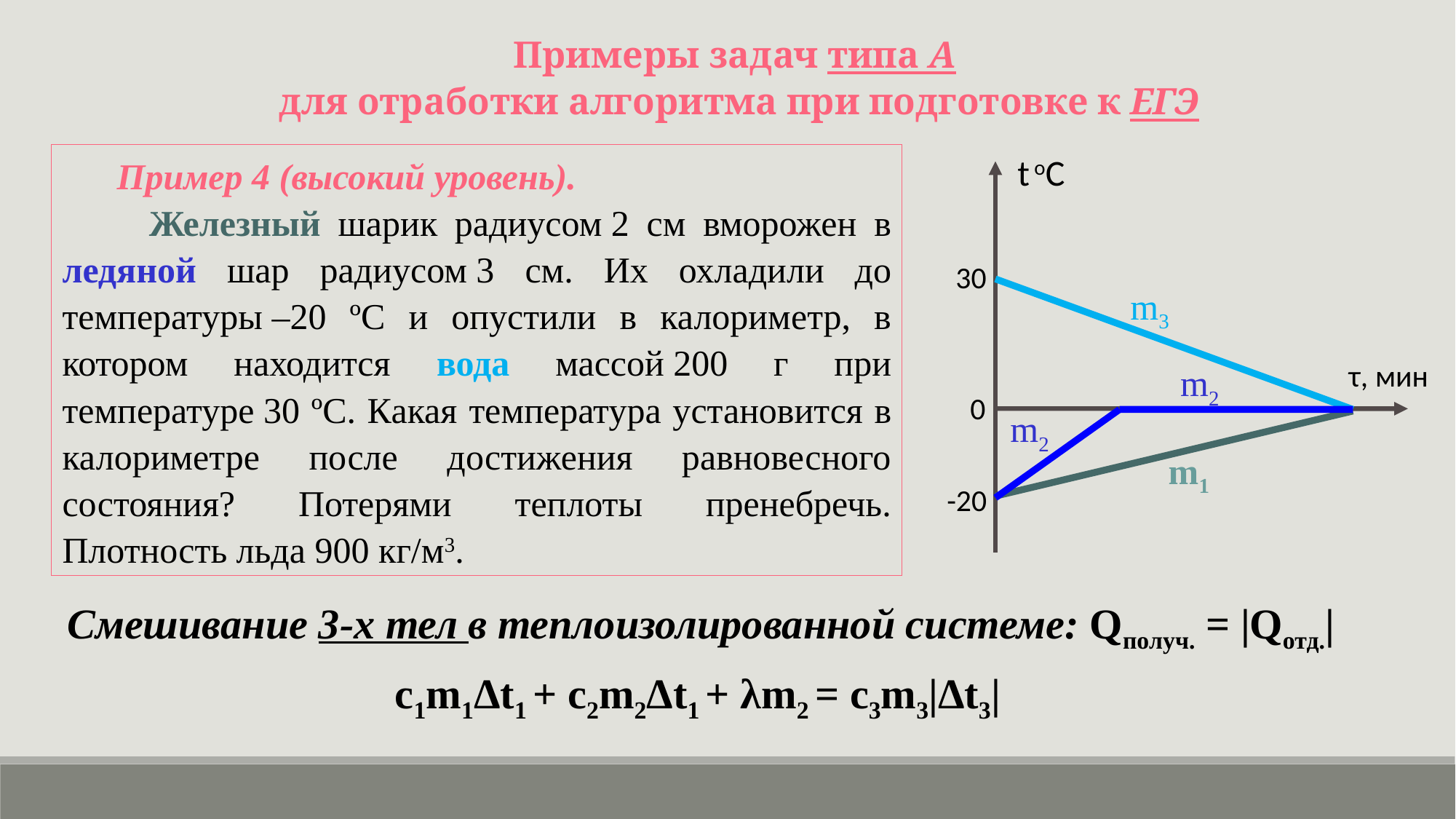

Примеры задач типа А
для отработки алгоритма при подготовке к ЕГЭ
      Пример 4 (высокий уровень).
     Железный шарик радиусом 2 см вморожен в ледяной шар радиусом 3 см. Их охладили до температуры –20 ºC и опустили в калориметр, в котором находится вода массой 200 г при температуре 30 ºC. Какая температура установится в калориметре после достижения равновесного состояния? Потерями теплоты пренебречь. Плотность льда 900 кг/м3.
t оC

30
m3

τ, мин
m2
0
m2

m1
-20
Смешивание 3-х тел в теплоизолированной системе: Qполуч. = |Qотд.|
с1m1Δt1 + с2m2Δt1 + λm2 = с3m3|Δt3|